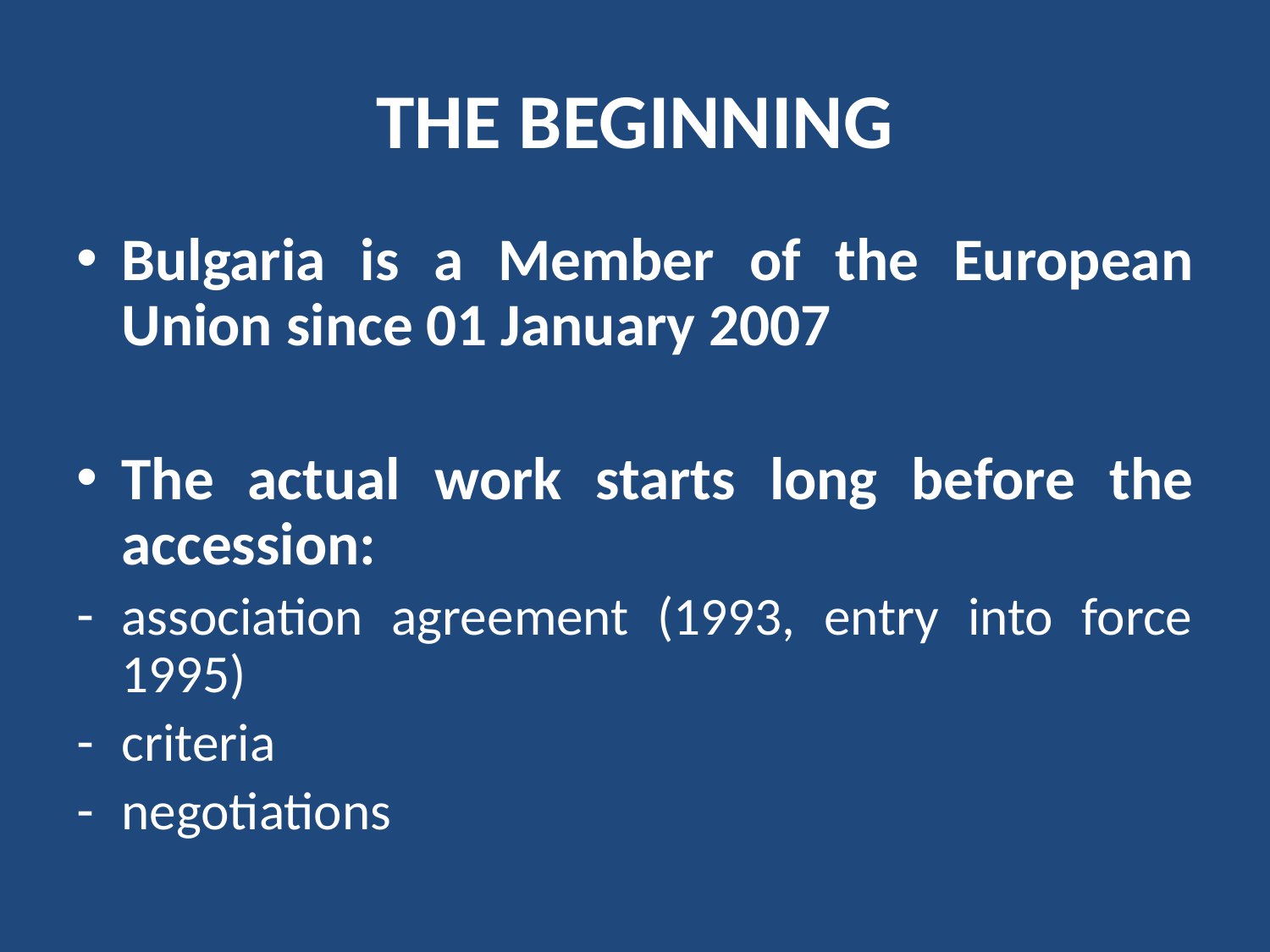

# THE BEGINNING
Bulgaria is a Member of the European Union since 01 January 2007

The actual work starts long before the accession:
association agreement (1993, entry into force 1995)
criteria
negotiations